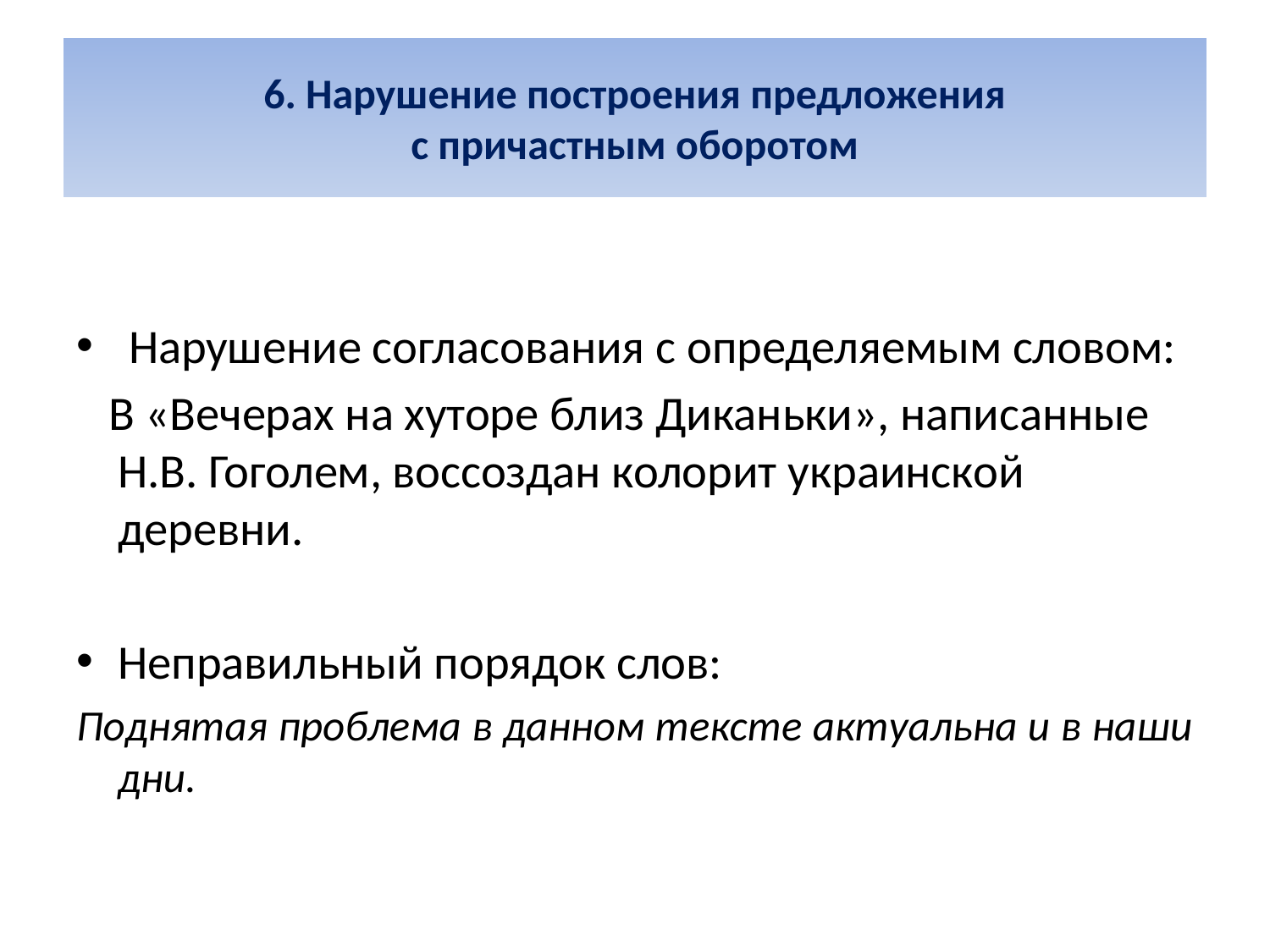

# 6. Нарушение построения предложения с причастным оборотом

 Нарушение согласования с определяемым словом:
   В «Вечерах на хуторе близ Диканьки», написанные Н.В. Гоголем, воссоздан колорит украинской деревни.

Неправильный порядок слов:
Поднятая проблема в данном тексте актуальна и в наши дни.